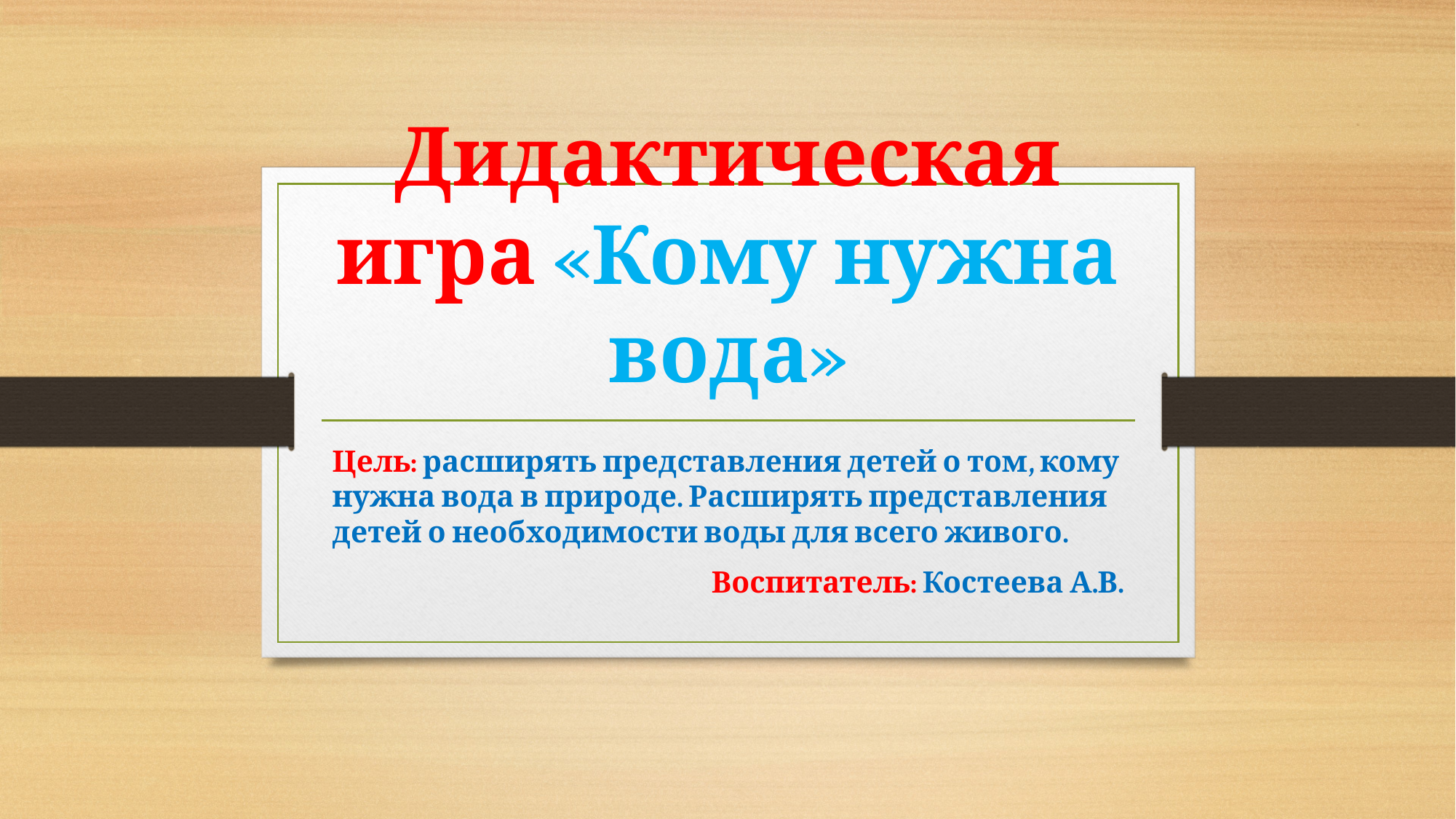

# Дидактическая игра «Кому нужна вода»
Цель: расширять представления детей о том, кому нужна вода в природе. Расширять представления детей о необходимости воды для всего живого.
Воспитатель: Костеева А.В.